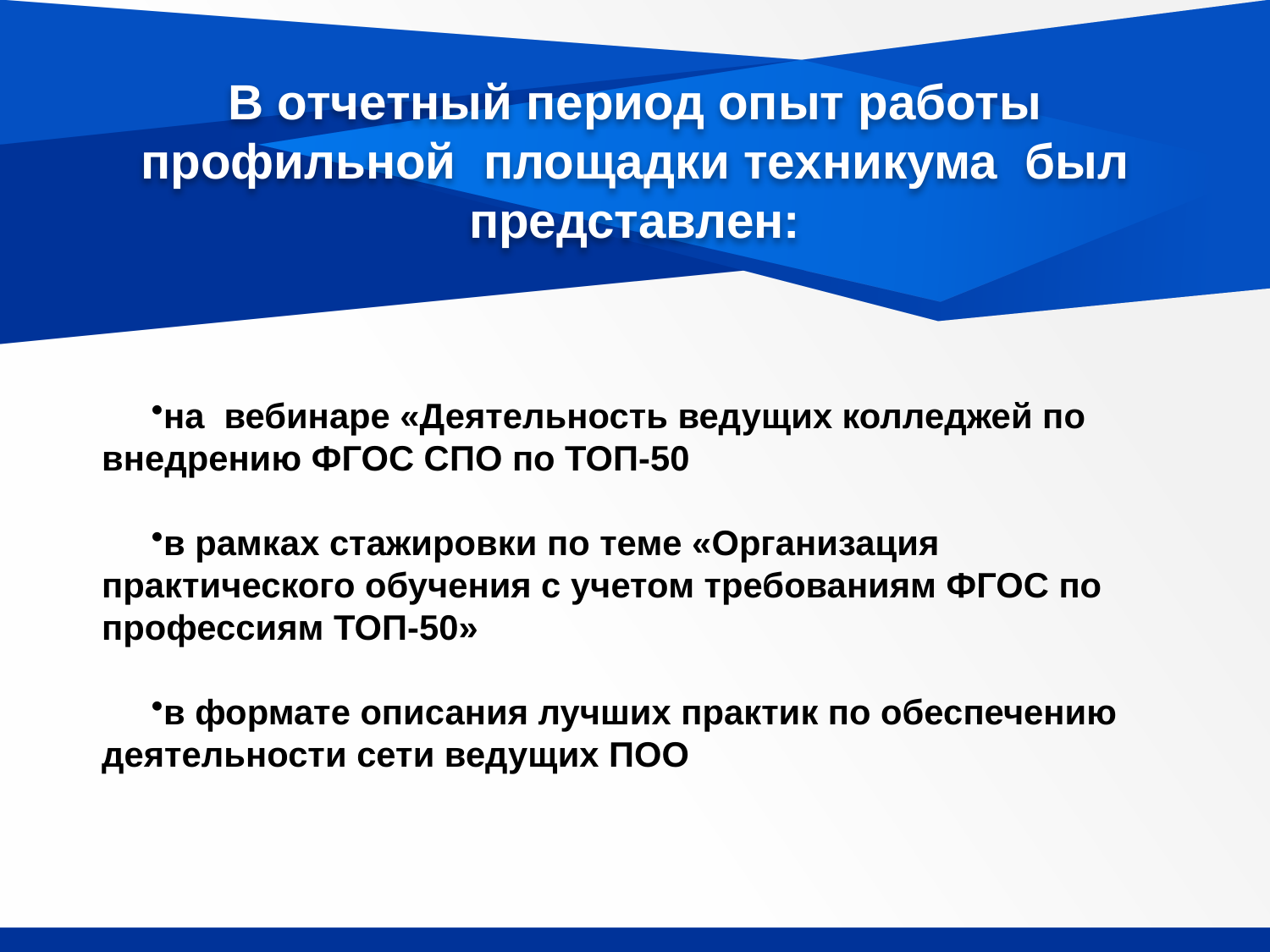

# В отчетный период опыт работы профильной  площадки техникума  был представлен:
на  вебинаре «Деятельность ведущих колледжей по внедрению ФГОС СПО по ТОП-50

в рамках стажировки по теме «Организация практического обучения с учетом требованиям ФГОС по профессиям ТОП-50»

в формате описания лучших практик по обеспечению деятельности сети ведущих ПОО